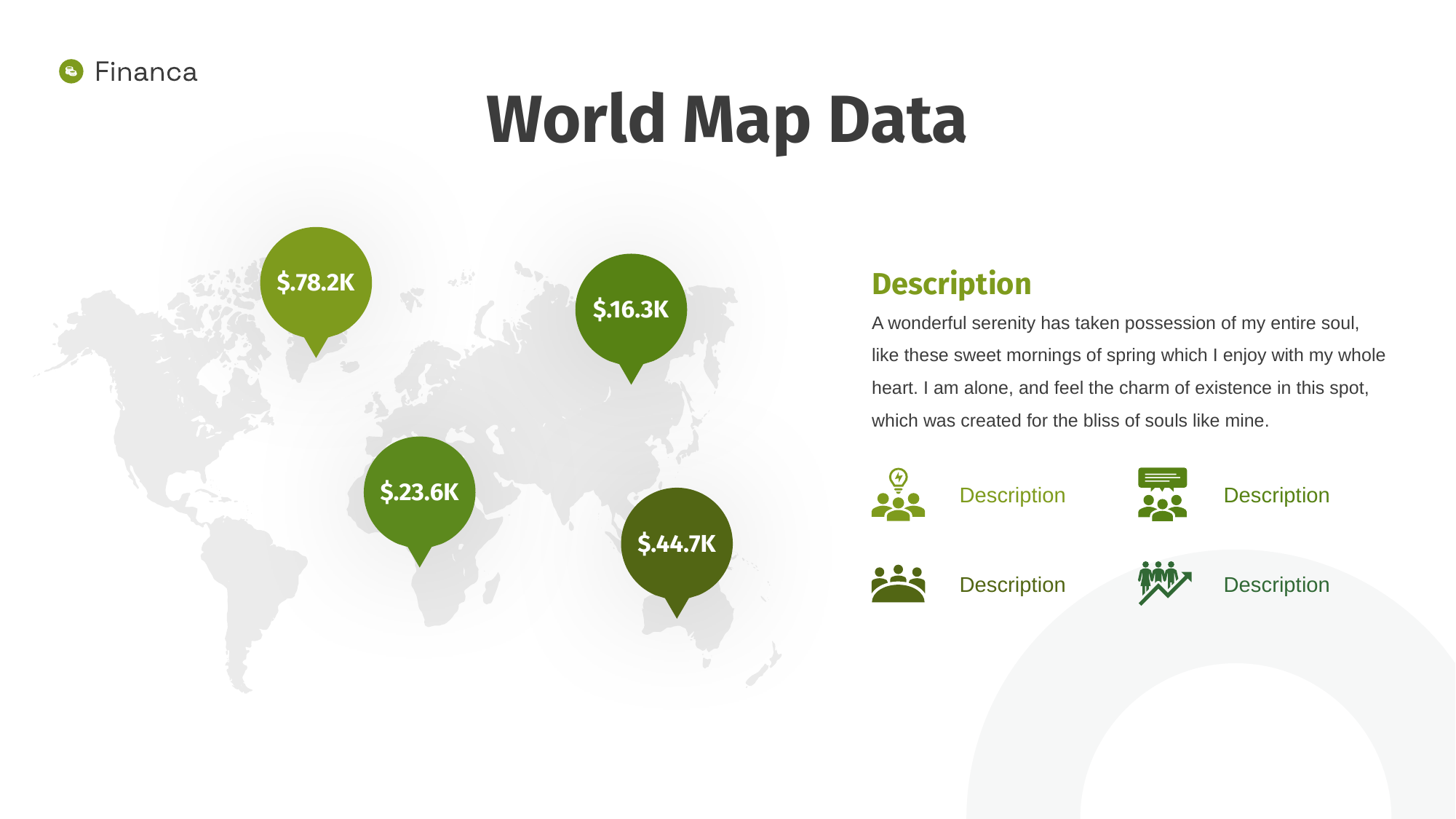

# World Map Data

Description
$.78.2K
$.16.3K
A wonderful serenity has taken possession of my entire soul, like these sweet mornings of spring which I enjoy with my whole heart. I am alone, and feel the charm of existence in this spot, which was created for the bliss of souls like mine.

$.23.6K
Description
Description

$.44.7K

Description
Description